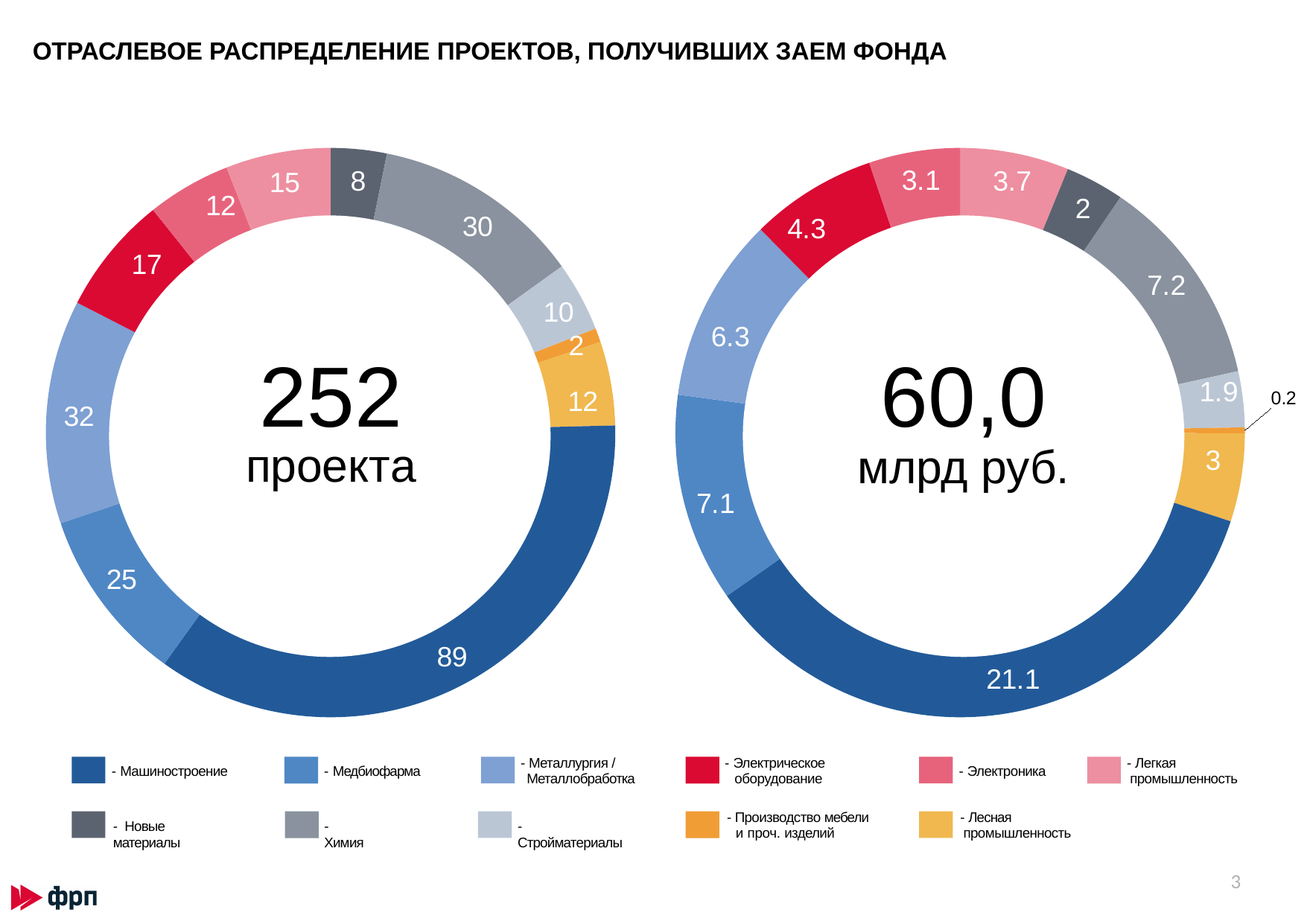

ОТРАСЛЕВОЕ РАСПРЕДЕЛЕНИЕ ПРОЕКТОВ, ПОЛУЧИВШИХ ЗАЕМ ФОНДА

### Chart

| Category | Продажи |
|---|---|
|  | None |
| новые материалы  | 8.0 |
| химия  | 30.0 |
| стройматериалы  | 10.0 |
| мебель | 2.0 |
| Лесная  промышленность
 | 12.0 |
| машиностроение  | 89.0 |
| медбиофарма  | 25.0 |
| металлообработка  | 32.0 |
| электрическое оборудование | 17.0 |
| Электроника  | 12.0 |
| легкая промышленность  | 15.0 |

### Chart

| Category | Продажи |
|---|---|
| легкая промышленность  | 3.7 |
| новые материалы  | 2.0 |
| химия  | 7.2 |
| стройматериалы  | 1.9 |
| мебель | 0.2 |
| Лесная  промышленность
 | 3.0 |
| машиностроение  | 21.1 |
| медбиофарма  | 7.1 |
| металлообработка  | 6.3 |
| электрическое оборудование | 4.3 |
| Электроника  | 3.1 |

60,0
млрд руб.
252
проектa
- Металлургия /  Металлобработка
- Электрическое  оборудование
- Легкая  промышленность

- Машиностроение
- Медбиофарма
- Электроника
- Производство мебели  и проч. изделий
- Лесная  промышленность

-  Новые материалы
- Химия
- Стройматериалы
3